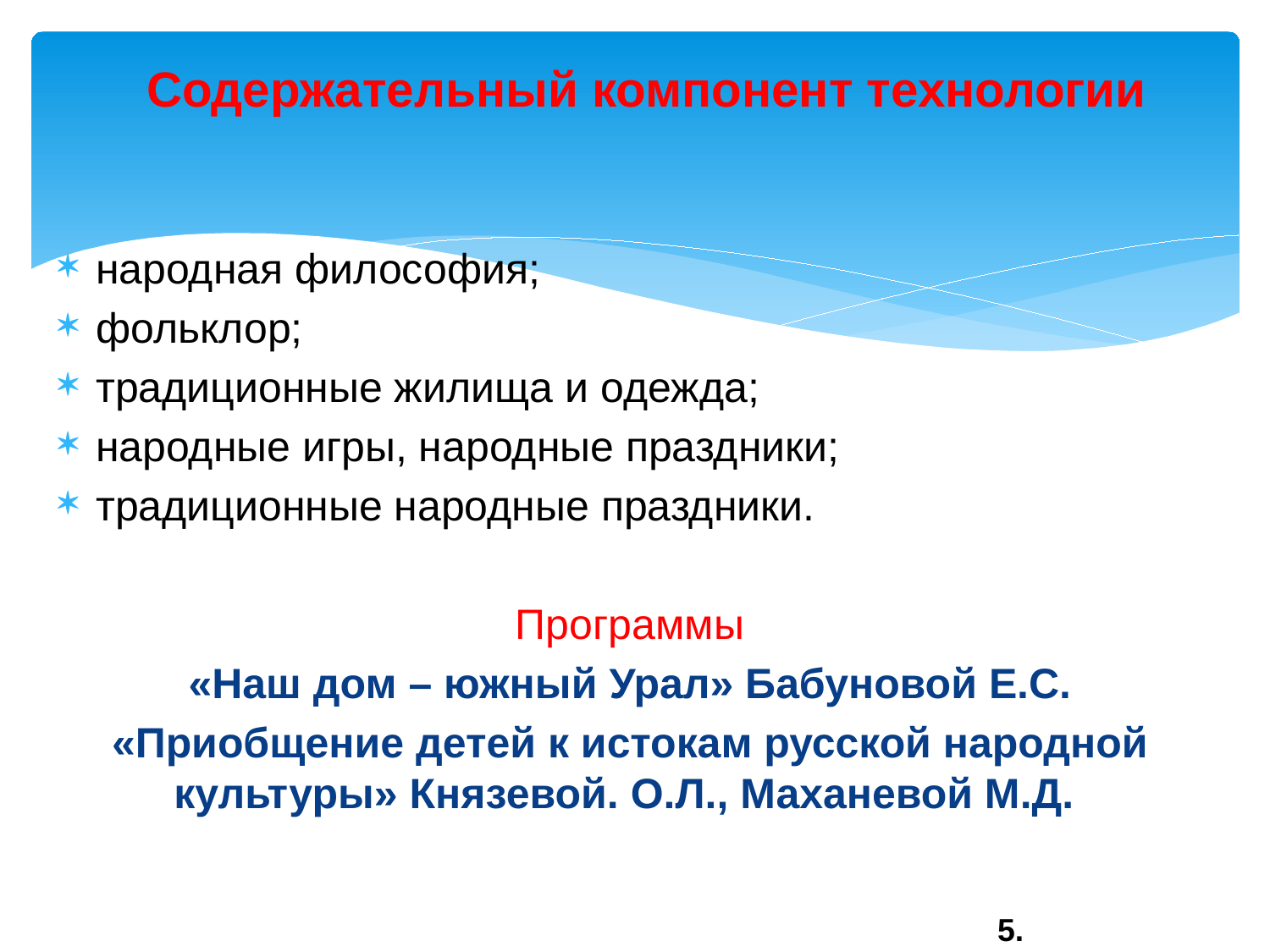

# Содержательный компонент технологии

народная философия;
фольклор;
традиционные жилища и одежда;
народные игры, народные праздники;
традиционные народные праздники.

Программы
«Наш дом – южный Урал» Бабуновой Е.С.
«Приобщение детей к истокам русской народной культуры» Князевой. О.Л., Маханевой М.Д.
                  5.